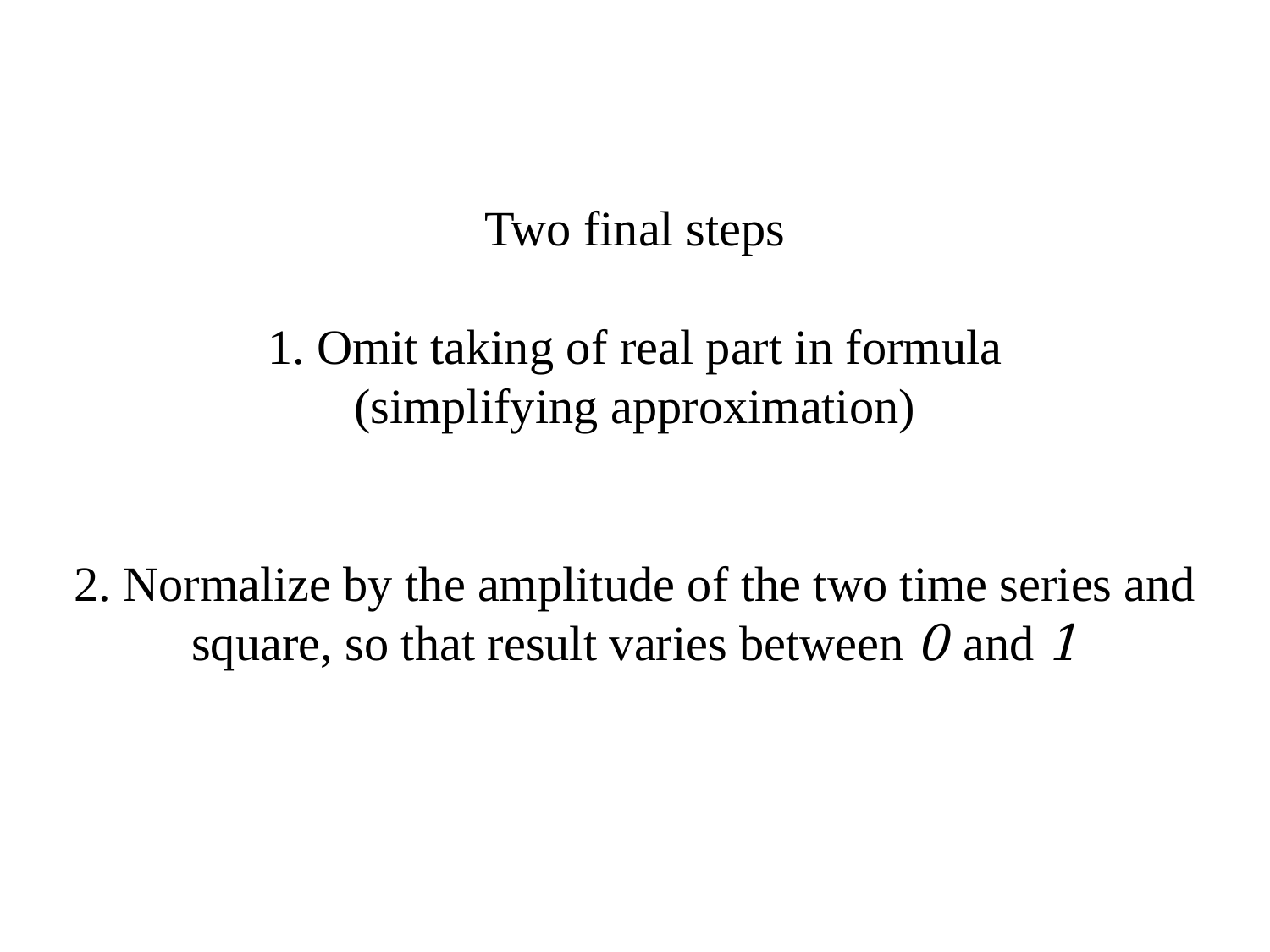

Two final steps

1. Omit taking of real part in formula
(simplifying approximation)

2. Normalize by the amplitude of the two time series and square, so that result varies between 0 and 1